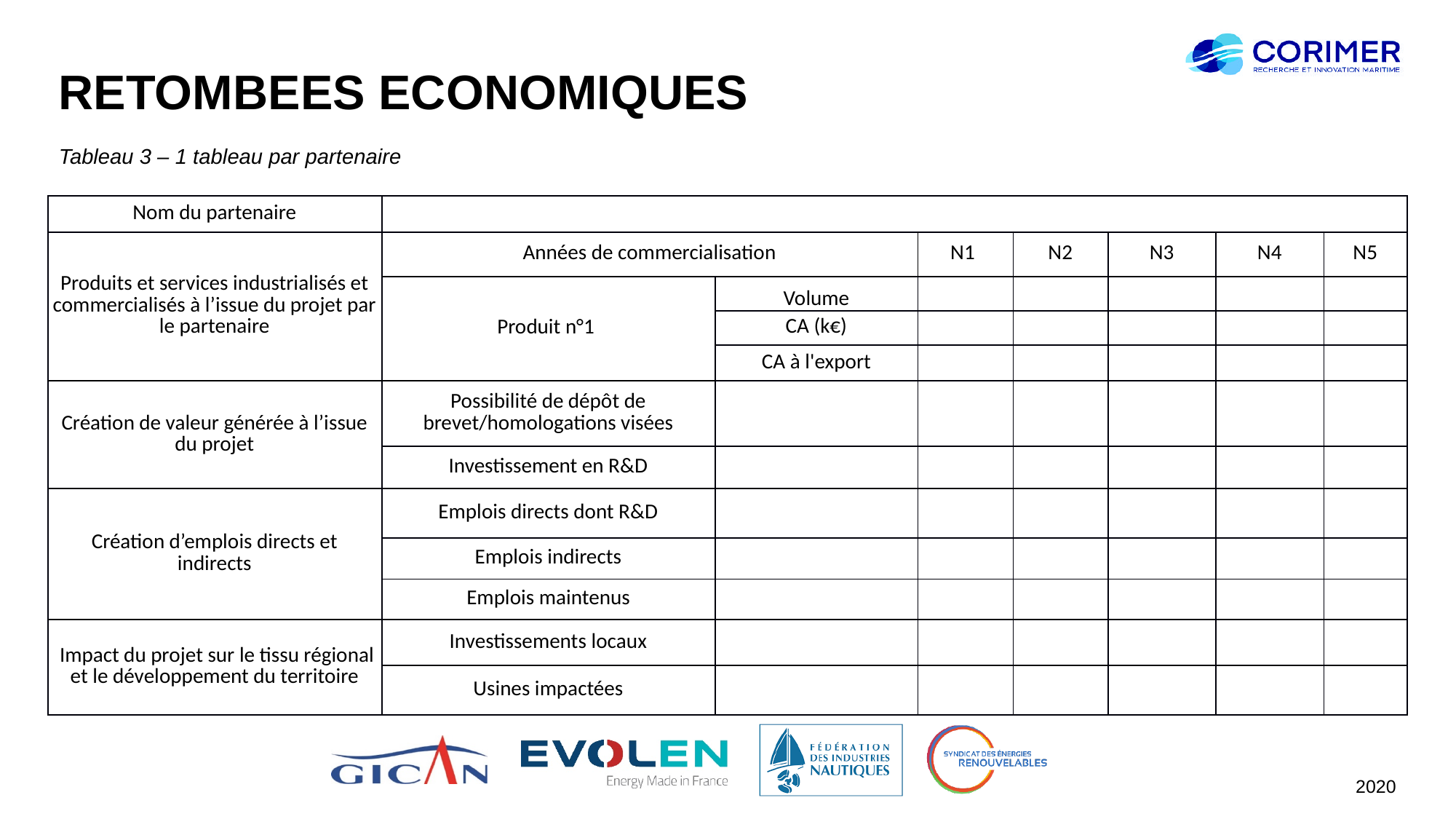

# RETOMBEES ECONOMIQUES
Tableau 3 – 1 tableau par partenaire
| Nom du partenaire |  |  |  |  |  |  |  |
| --- | --- | --- | --- | --- | --- | --- | --- |
| Produits et services industrialisés et commercialisés à l’issue du projet par le partenaire | Années de commercialisation |  | N1 | N2 | N3 | N4 | N5 |
|  | Produit n°1 | Volume |  |  |  |  |  |
|  |  | CA (k€) |  |  |  |  |  |
|  |  | CA à l'export |  |  |  |  |  |
| Création de valeur générée à l’issue du projet | Possibilité de dépôt de brevet/homologations visées |  |  |  |  |  |  |
|  | Investissement en R&D |  |  |  |  |  |  |
| Création d’emplois directs et indirects | Emplois directs dont R&D |  |  |  |  |  |  |
|  | Emplois indirects |  |  |  |  |  |  |
|  | Emplois maintenus |  |  |  |  |  |  |
| Impact du projet sur le tissu régional et le développement du territoire | Investissements locaux |  |  |  |  |  |  |
|  | Usines impactées |  |  |  |  |  |  |